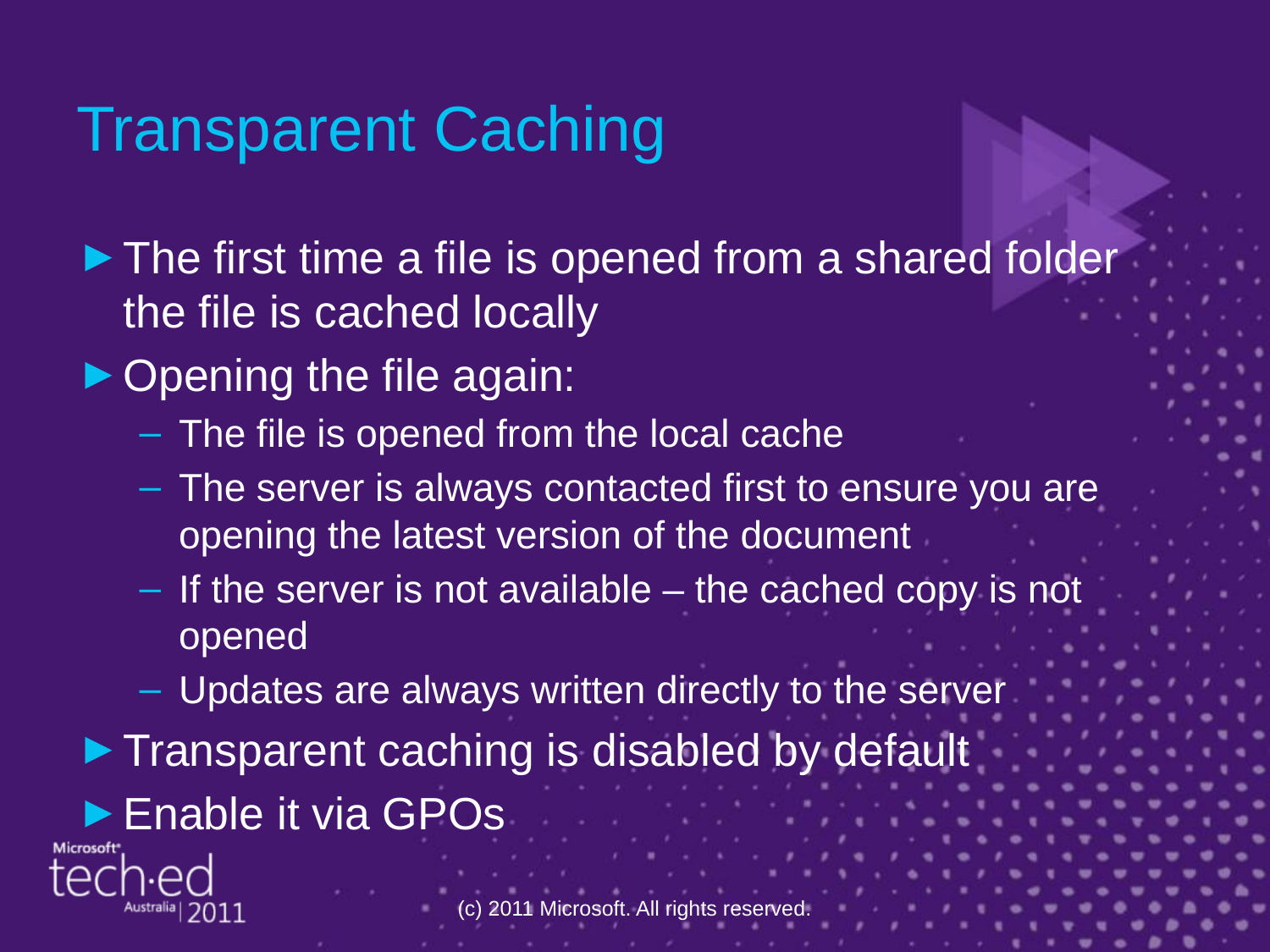

# Transparent Caching
The first time a file is opened from a shared folder the file is cached locally
Opening the file again:
The file is opened from the local cache
The server is always contacted first to ensure you are opening the latest version of the document
If the server is not available – the cached copy is not opened
Updates are always written directly to the server
Transparent caching is disabled by default
Enable it via GPOs

(c) 2011 Microsoft. All rights reserved.